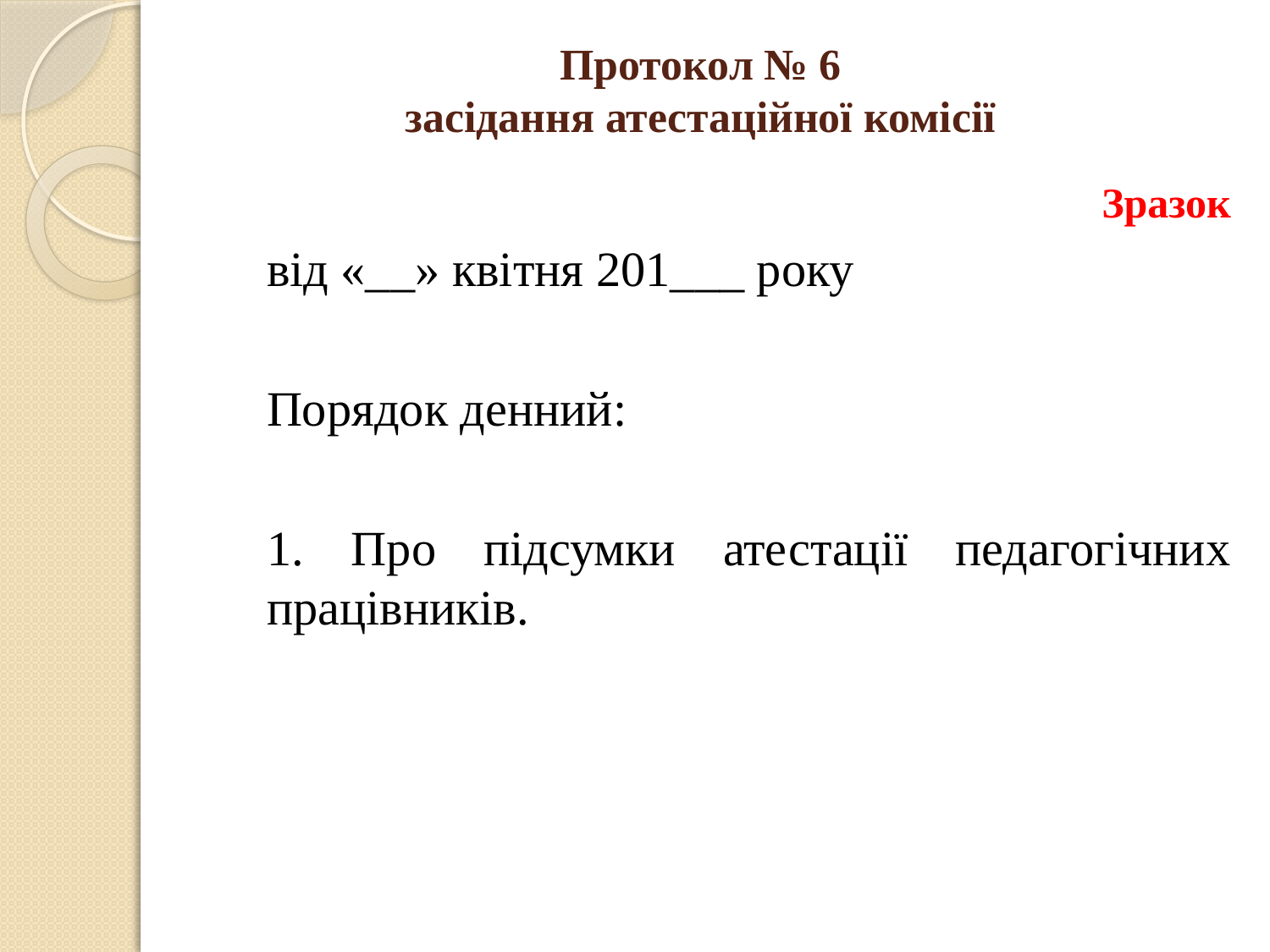

# Протокол № 6 засідання атестаційної комісії
Зразок
від «__» квітня 201___ року

Порядок денний:

1. Про підсумки атестації педагогічних працівників.